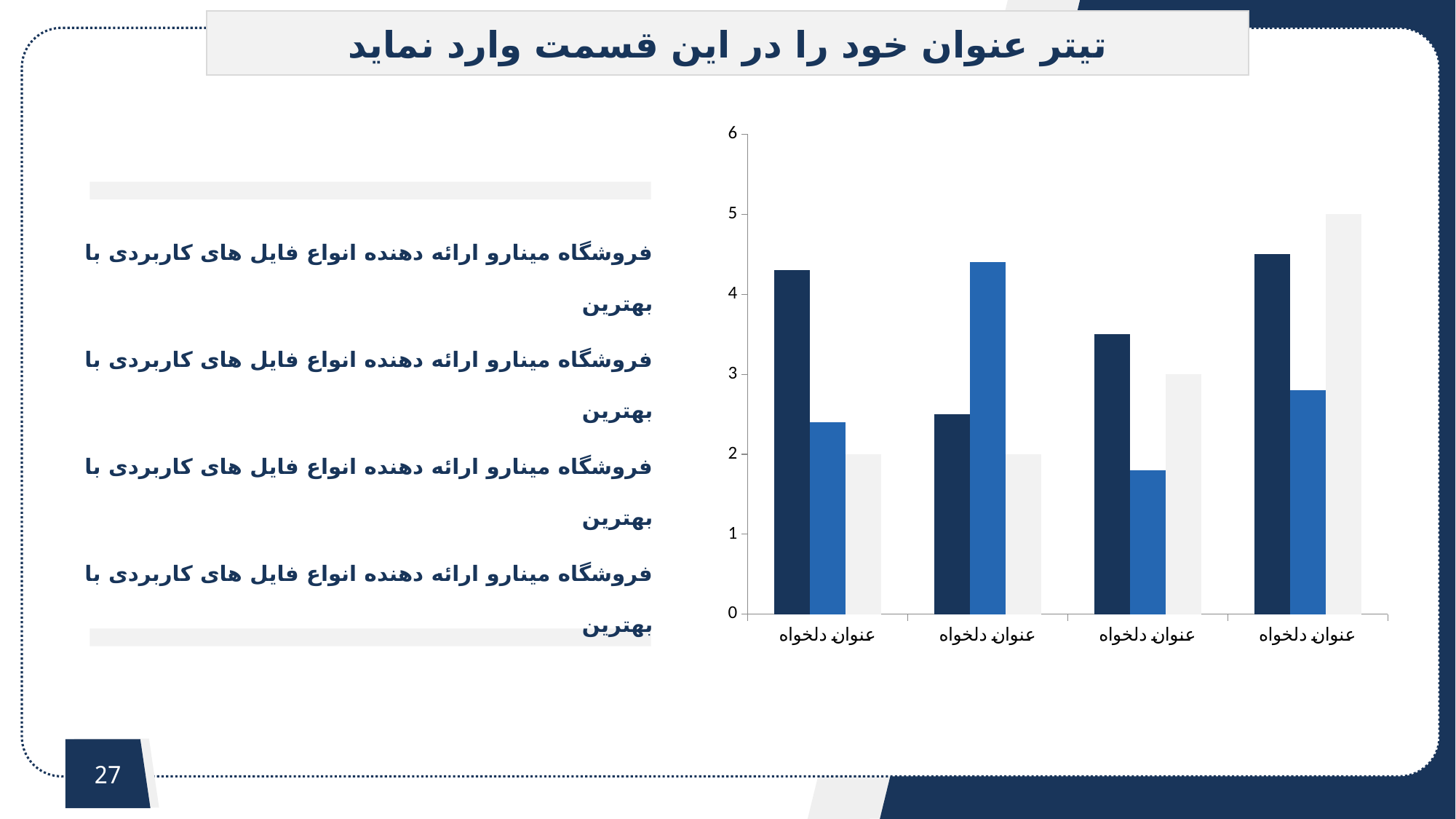

تیتر عنوان خود را در این قسمت وارد نماید

### Chart

| Category | Series 1 | Series 2 | Series 3 |
|---|---|---|---|
| عنوان دلخواه | 4.3 | 2.4 | 2.0 |
| عنوان دلخواه | 2.5 | 4.4 | 2.0 |
| عنوان دلخواه | 3.5 | 1.8 | 3.0 |
| عنوان دلخواه | 4.5 | 2.8 | 5.0 |
فروشگاه مینارو ارائه دهنده انواع فایل های کاربردی با بهترین
فروشگاه مینارو ارائه دهنده انواع فایل های کاربردی با بهترین
فروشگاه مینارو ارائه دهنده انواع فایل های کاربردی با بهترین
فروشگاه مینارو ارائه دهنده انواع فایل های کاربردی با بهترین

27